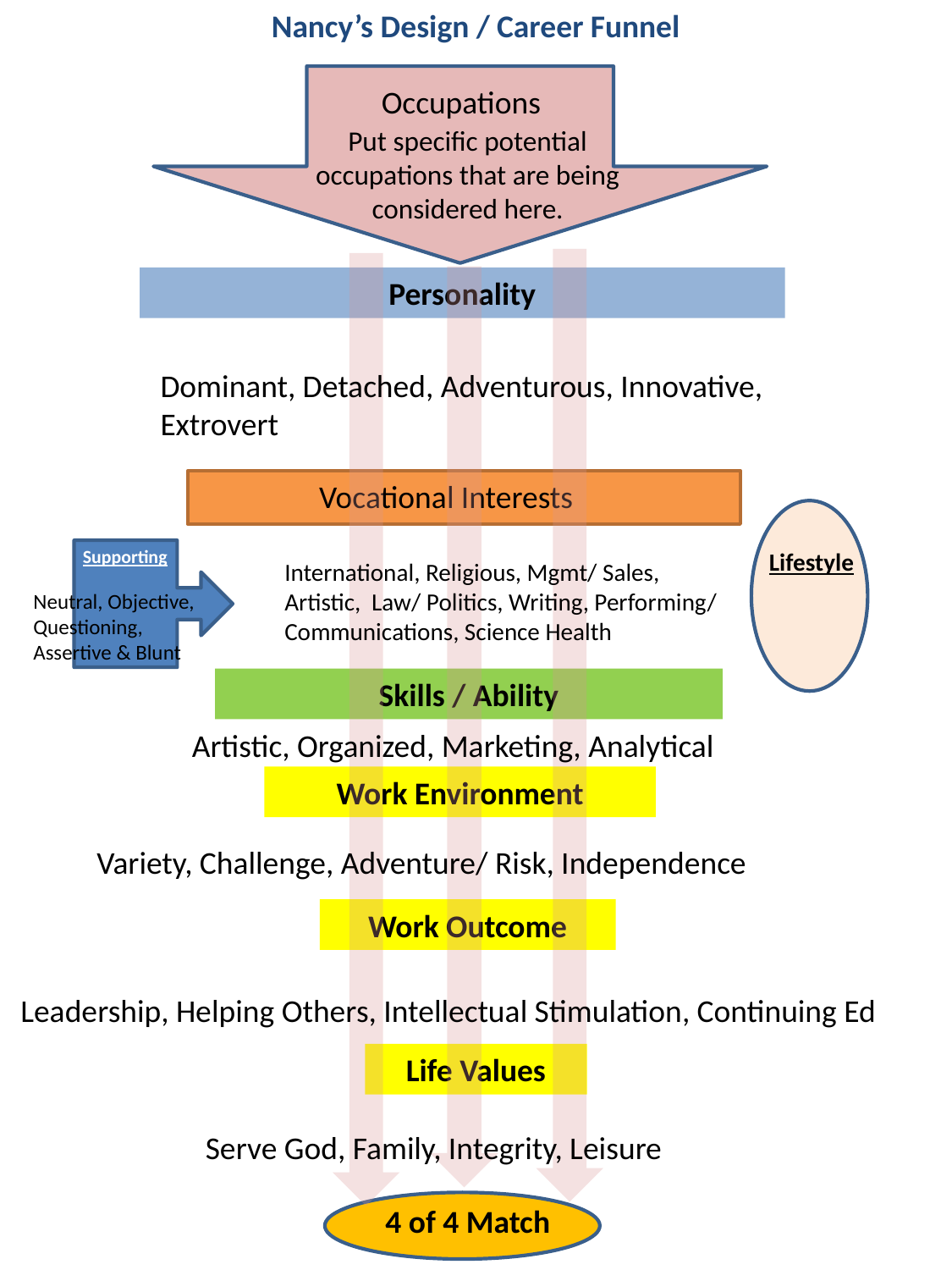

Nancy’s Design / Career Funnel

Occupations
Put specific potential occupations that are being considered here.

Personality
Dominant, Detached, Adventurous, Innovative, Extrovert
Vocational Interests

Supporting

Lifestyle

International, Religious, Mgmt/ Sales, Artistic,  Law/ Politics, Writing, Performing/ Communications, Science Health
Neutral, Objective, Questioning, Assertive & Blunt
Skills / Ability
Artistic, Organized, Marketing, Analytical
Work Environment
Variety, Challenge, Adventure/ Risk, Independence
Work Outcome
Leadership, Helping Others, Intellectual Stimulation, Continuing Ed
Life Values
Serve God, Family, Integrity, Leisure

4 of 4 Match